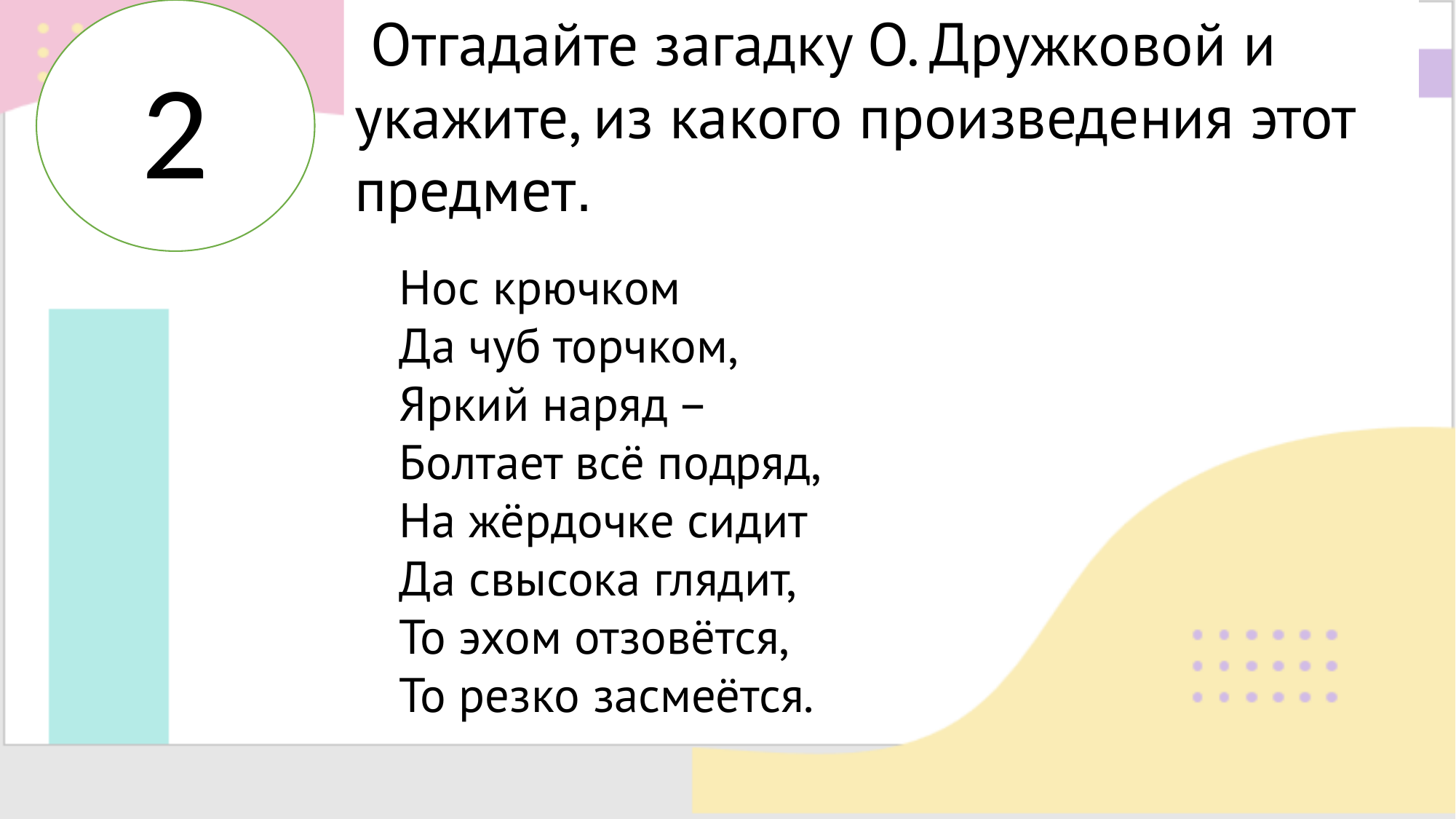

2
# Отгадайте загадку О. Дружковой и укажите, из какого произведения этот предмет.
Нос крючком
Да чуб торчком,
Яркий наряд –
Болтает всё подряд,
На жёрдочке сидит
Да свысока глядит,
То эхом отзовётся,
То резко засмеётся.